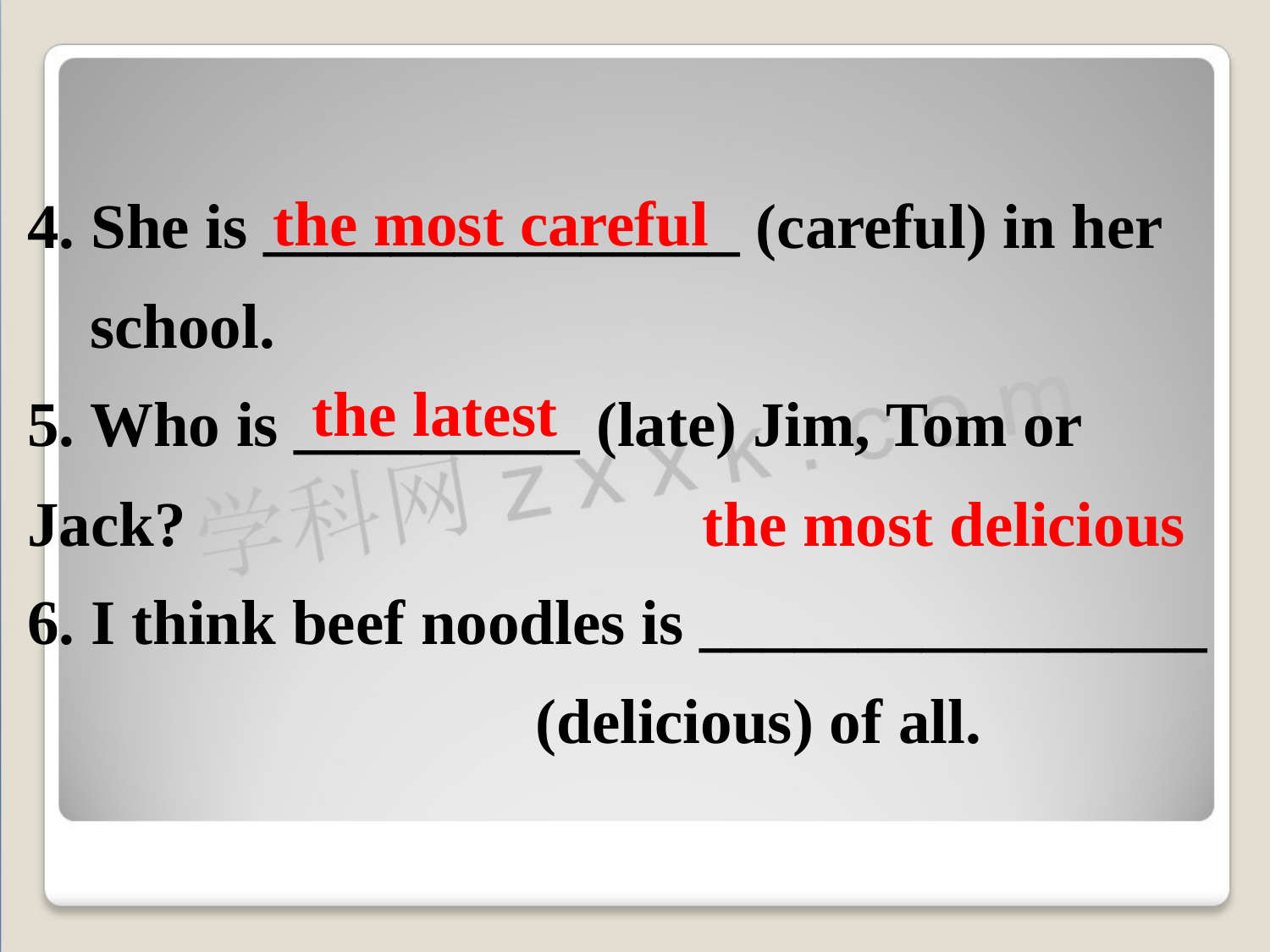

4. She is _______________ (careful) in her 	school.
5. Who is _________ (late) Jim, Tom or Jack?
6. I think beef noodles is ________________                              	(delicious) of all.
the most careful
the latest
the most delicious